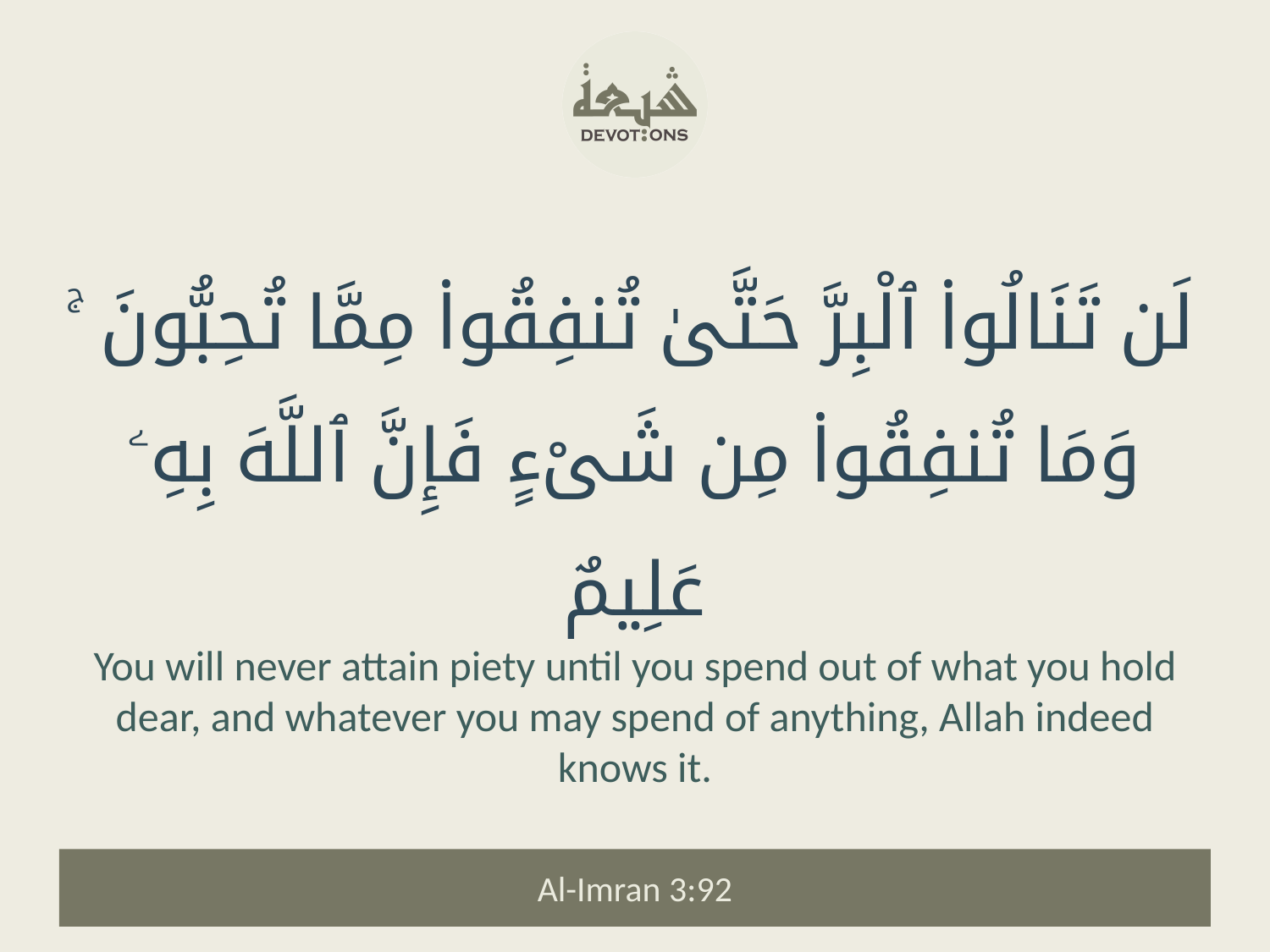

لَن تَنَالُوا۟ ٱلْبِرَّ حَتَّىٰ تُنفِقُوا۟ مِمَّا تُحِبُّونَ ۚ وَمَا تُنفِقُوا۟ مِن شَىْءٍ فَإِنَّ ٱللَّهَ بِهِۦ عَلِيمٌ
You will never attain piety until you spend out of what you hold dear, and whatever you may spend of anything, Allah indeed knows it.
Al-Imran 3:92